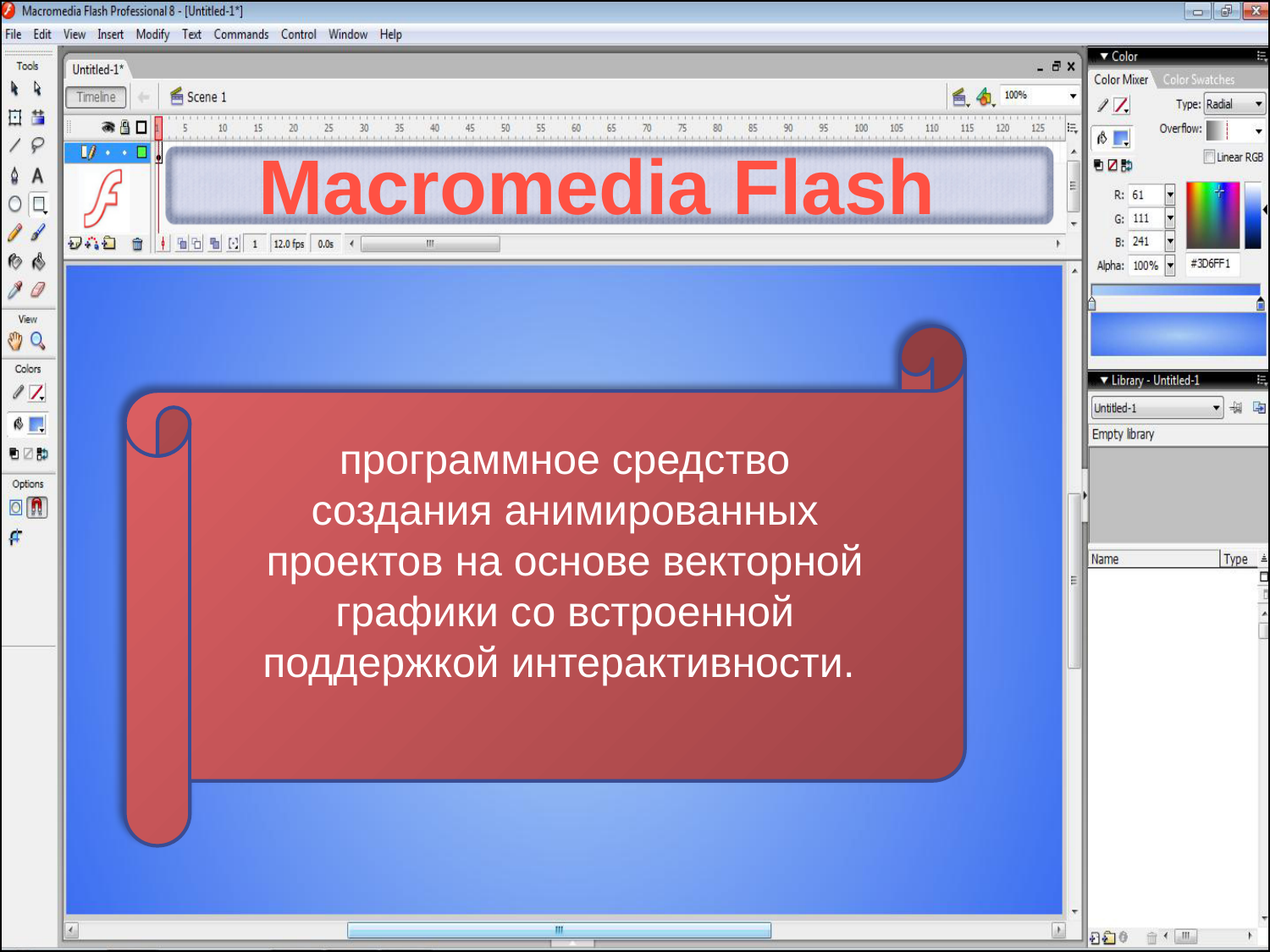

Macromedia Flash

программное средство создания анимированных проектов на основе векторной графики со встроенной поддержкой интерактивности.